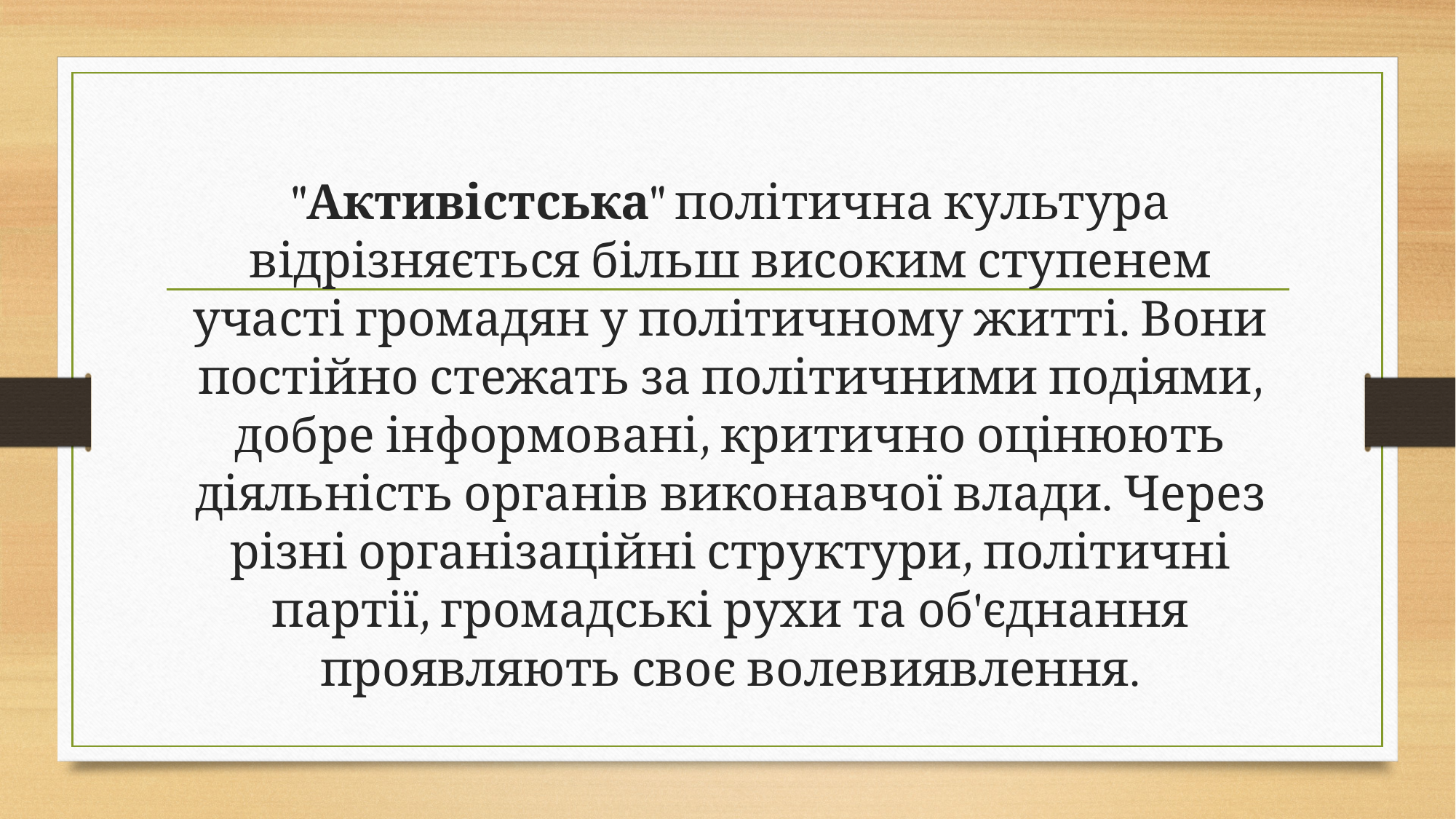

# "Активістська" політична культура відрізняється більш високим ступенем участі громадян у політичному житті. Вони постійно стежать за політичними подіями, добре інформовані, критично оцінюють діяльність органів виконавчої влади. Через різні організаційні структури, політичні партії, громадські рухи та об'єднання проявляють своє волевиявлення.